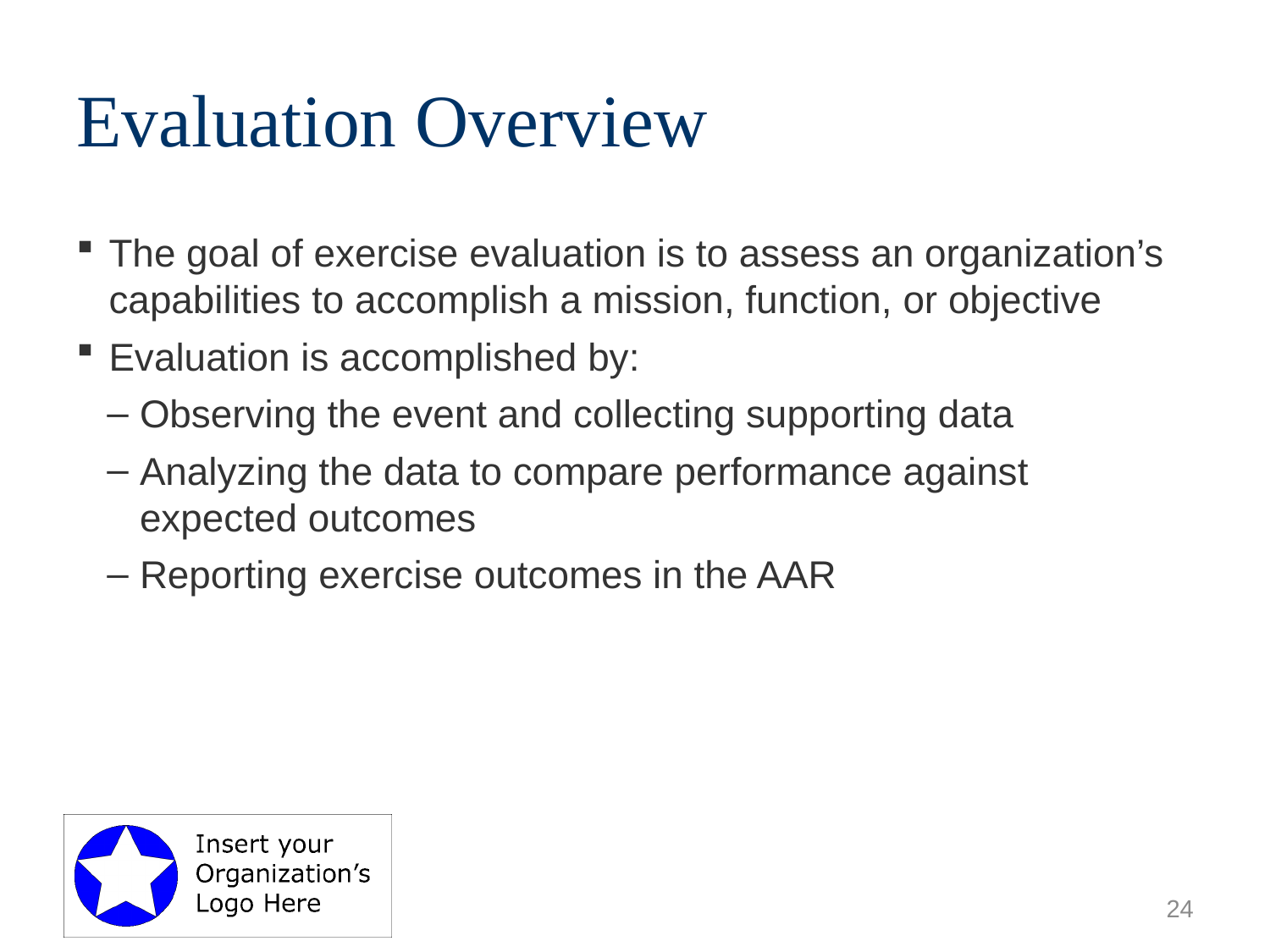

# Evaluation Overview
The goal of exercise evaluation is to assess an organization’s capabilities to accomplish a mission, function, or objective
Evaluation is accomplished by:
Observing the event and collecting supporting data
Analyzing the data to compare performance against expected outcomes
Reporting exercise outcomes in the AAR
24